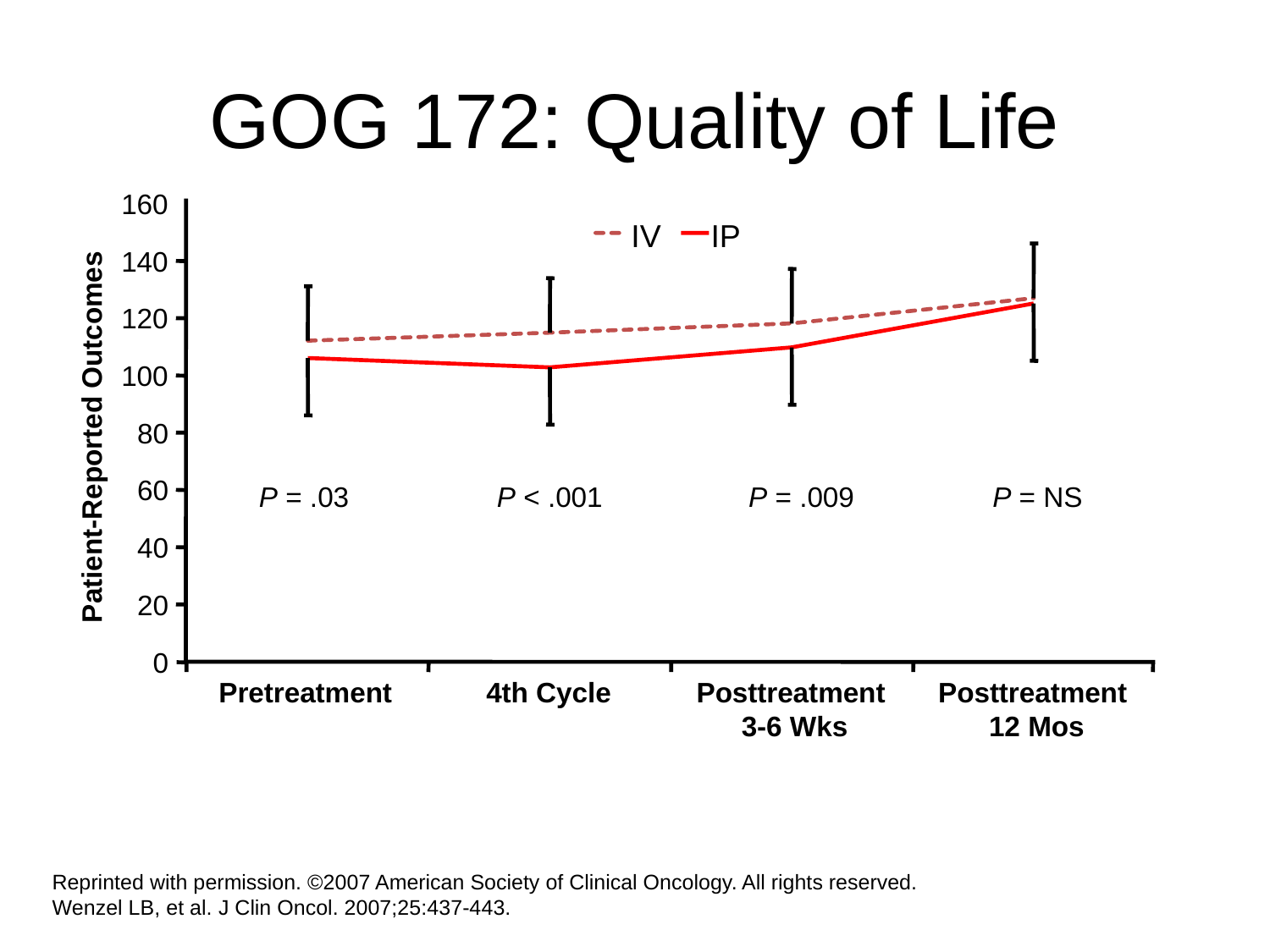

# GOG 172: Quality of Life
160

IV
IP

140

120

100

Patient-Reported Outcomes
80

60
P = .03
P < .001
P = .009
P = NS

40

20

0

Pretreatment
4th Cycle
Posttreatment
 3-6 Wks
Posttreatment
 12 Mos
Reprinted with permission. ©2007 American Society of Clinical Oncology. All rights reserved. Wenzel LB, et al. J Clin Oncol. 2007;25:437-443.